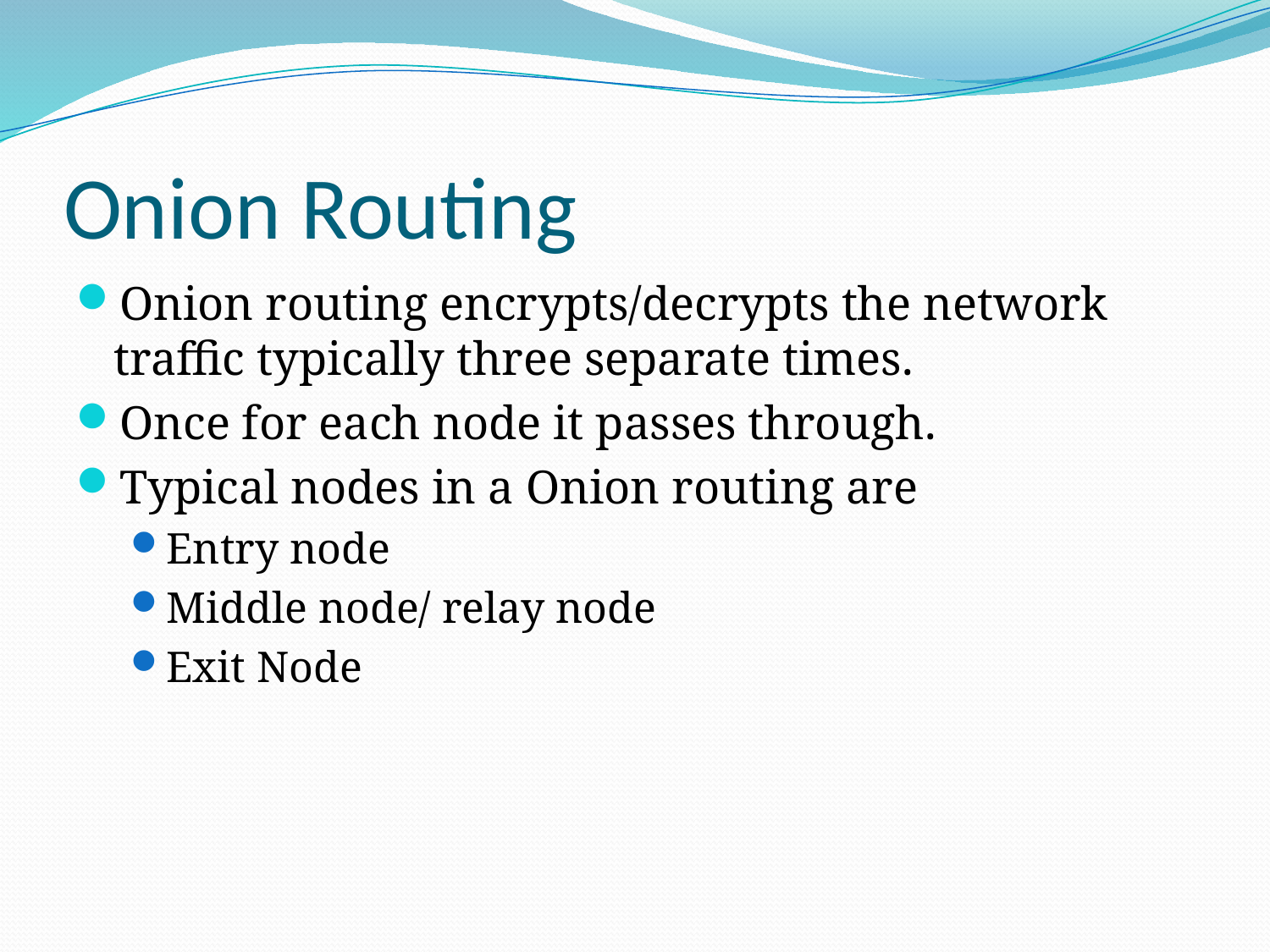

# Onion Routing
Onion routing encrypts/decrypts the network traffic typically three separate times.
Once for each node it passes through.
Typical nodes in a Onion routing are
Entry node
Middle node/ relay node
Exit Node